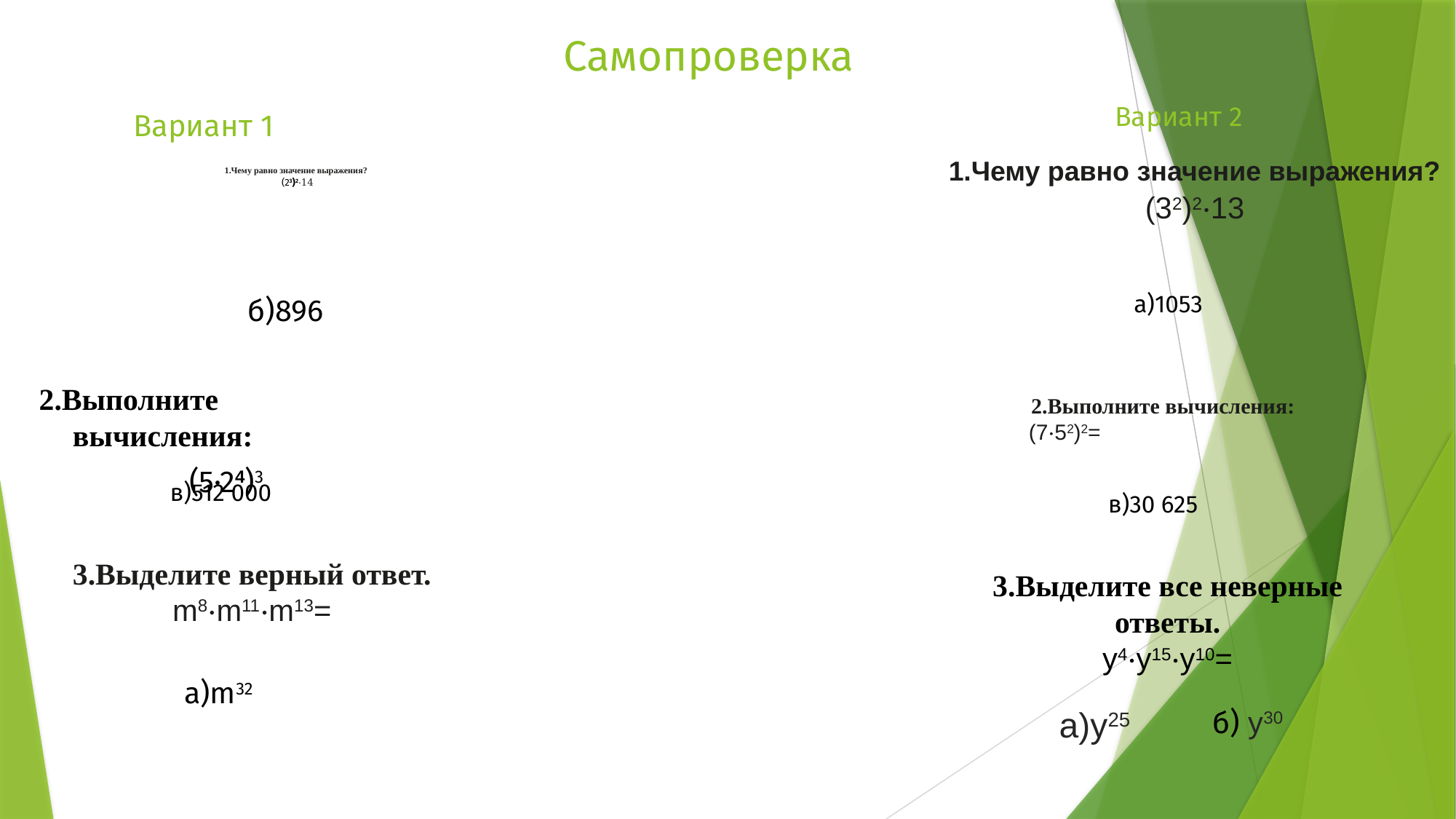

Самопроверка
# Вариант 2
Вариант 1

1.Чему равно значение выражения?
(32)2⋅13
1.Чему равно значение выражения?
(23)2⋅14

а)1053
б)896

2.Выполните вычисления:
 (5⋅24)3
2.Выполните вычисления:
                      (7⋅52)2=

 в)512 000
в)30 625

3.Выделите верный ответ.
m8⋅m11⋅m13=

3.Выделите все неверные ответы.
y4⋅y15⋅y10=

а)m32

а)y25

б) y30